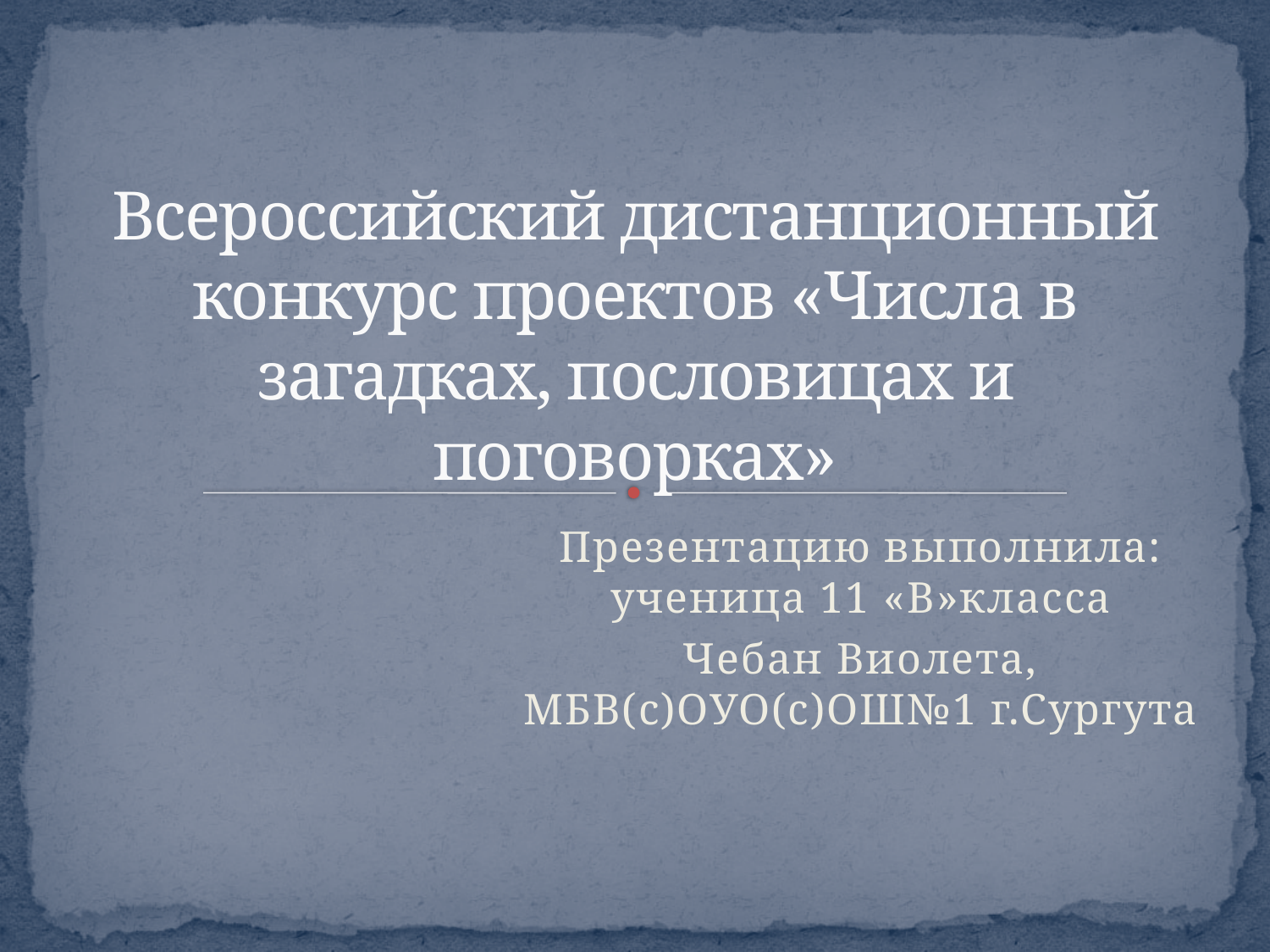

# Всероссийский дистанционный конкурс проектов «Числа в загадках, пословицах и поговорках»
Презентацию выполнила: ученица 11 «В»класса
 Чебан Виолета,  МБВ(с)ОУО(с)ОШ№1 г.Сургута